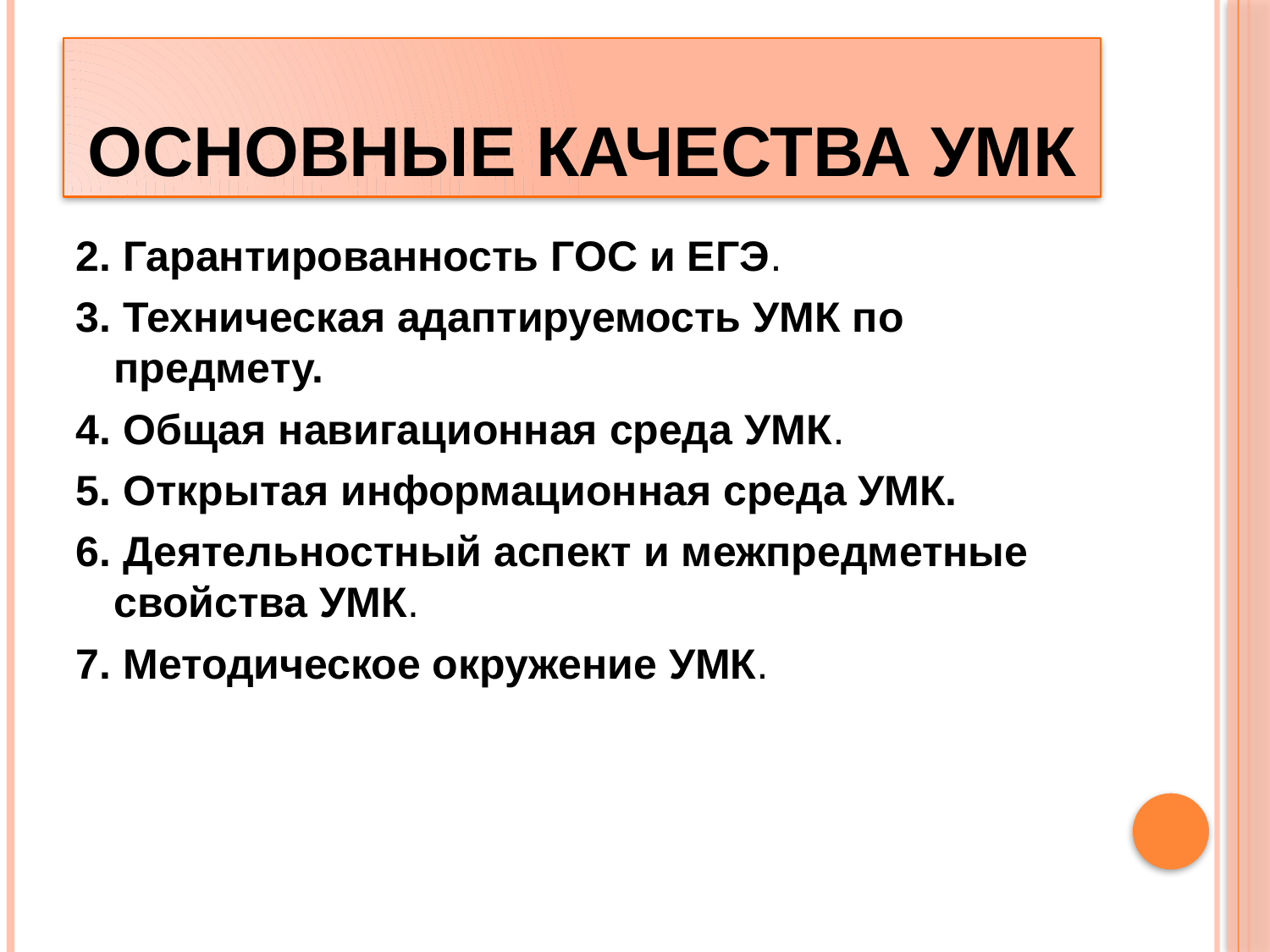

# Основные качества УМК
2. Гарантированность ГОС и ЕГЭ.
3. Техническая адаптируемость УМК по предмету.
4. Общая навигационная среда УМК.
5. Открытая информационная среда УМК.
6. Деятельностный аспект и межпредметные свойства УМК.
7. Методическое окружение УМК.